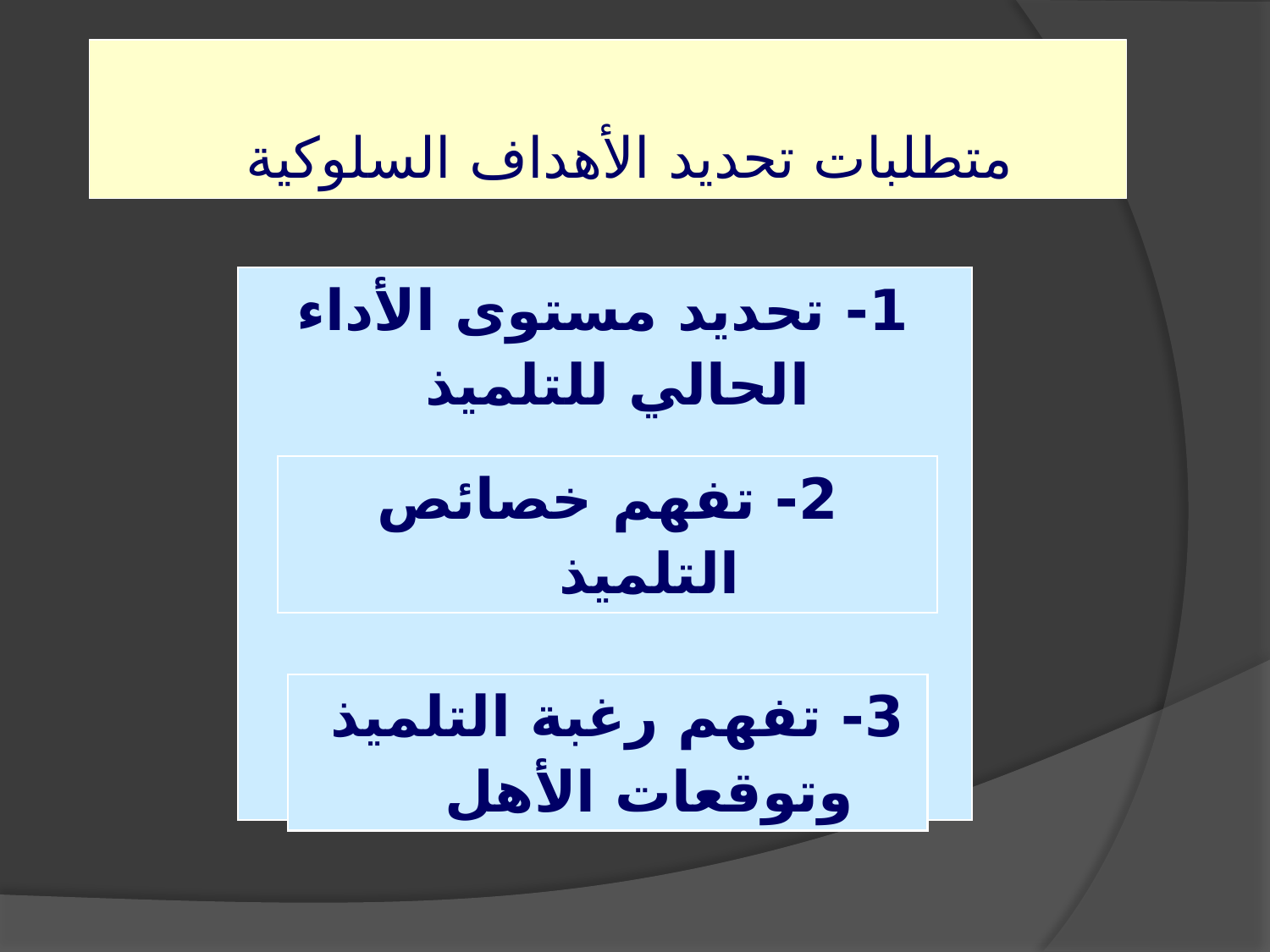

# متطلبات تحديد الأهداف السلوكية
1- تحديد مستوى الأداء الحالي للتلميذ
2- تفهم خصائص التلميذ
3- تفهم رغبة التلميذ  وتوقعات الأهل